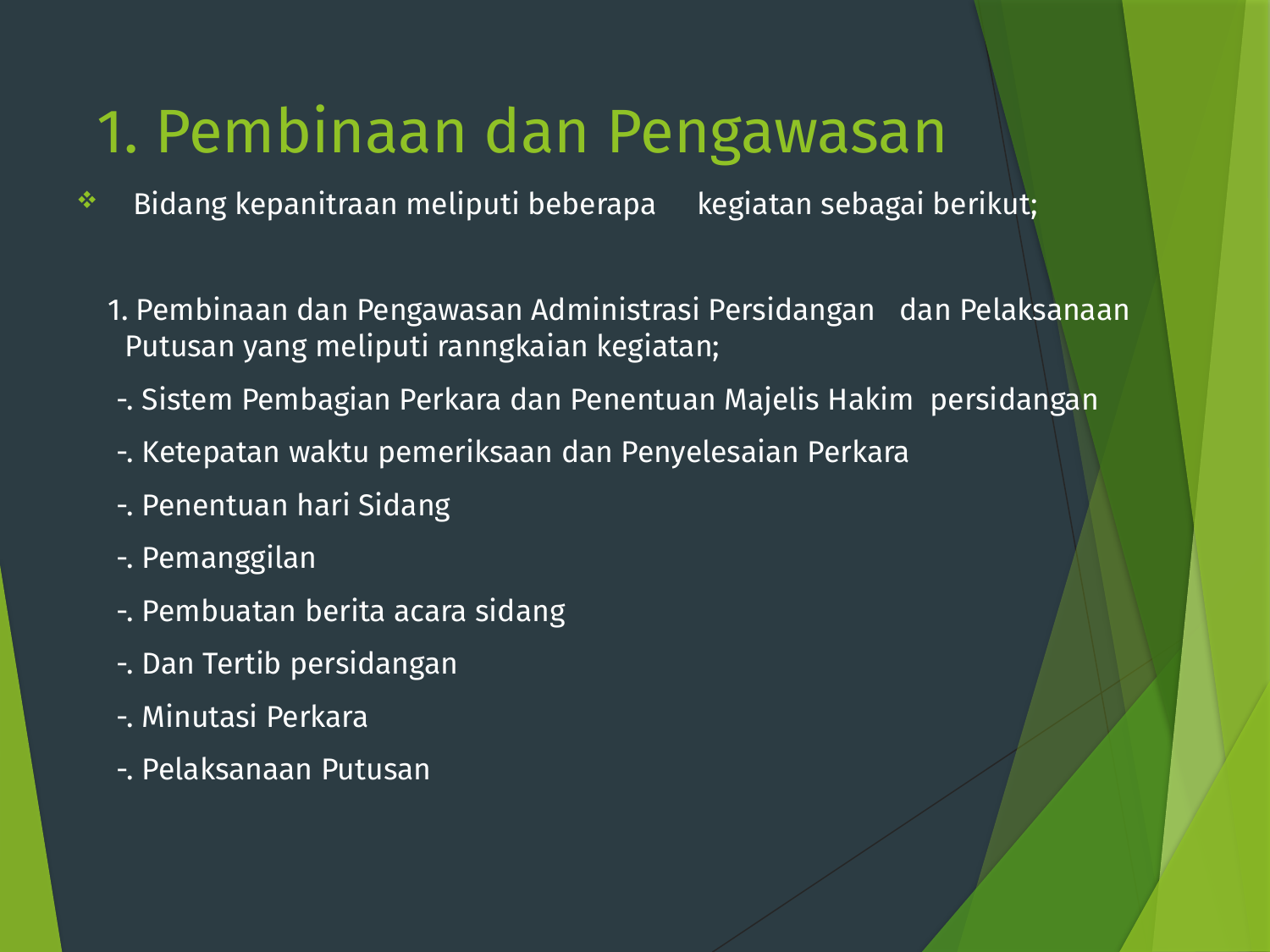

# 1. Pembinaan dan Pengawasan
 Bidang kepanitraan meliputi beberapa     kegiatan sebagai berikut;

    1. Pembinaan dan Pengawasan Administrasi Persidangan   dan Pelaksanaan Putusan yang meliputi ranngkaian kegiatan;
     -. Sistem Pembagian Perkara dan Penentuan Majelis Hakim  persidangan
     -. Ketepatan waktu pemeriksaan dan Penyelesaian Perkara
     -. Penentuan hari Sidang
     -. Pemanggilan
     -. Pembuatan berita acara sidang
     -. Dan Tertib persidangan
     -. Minutasi Perkara
     -. Pelaksanaan Putusan